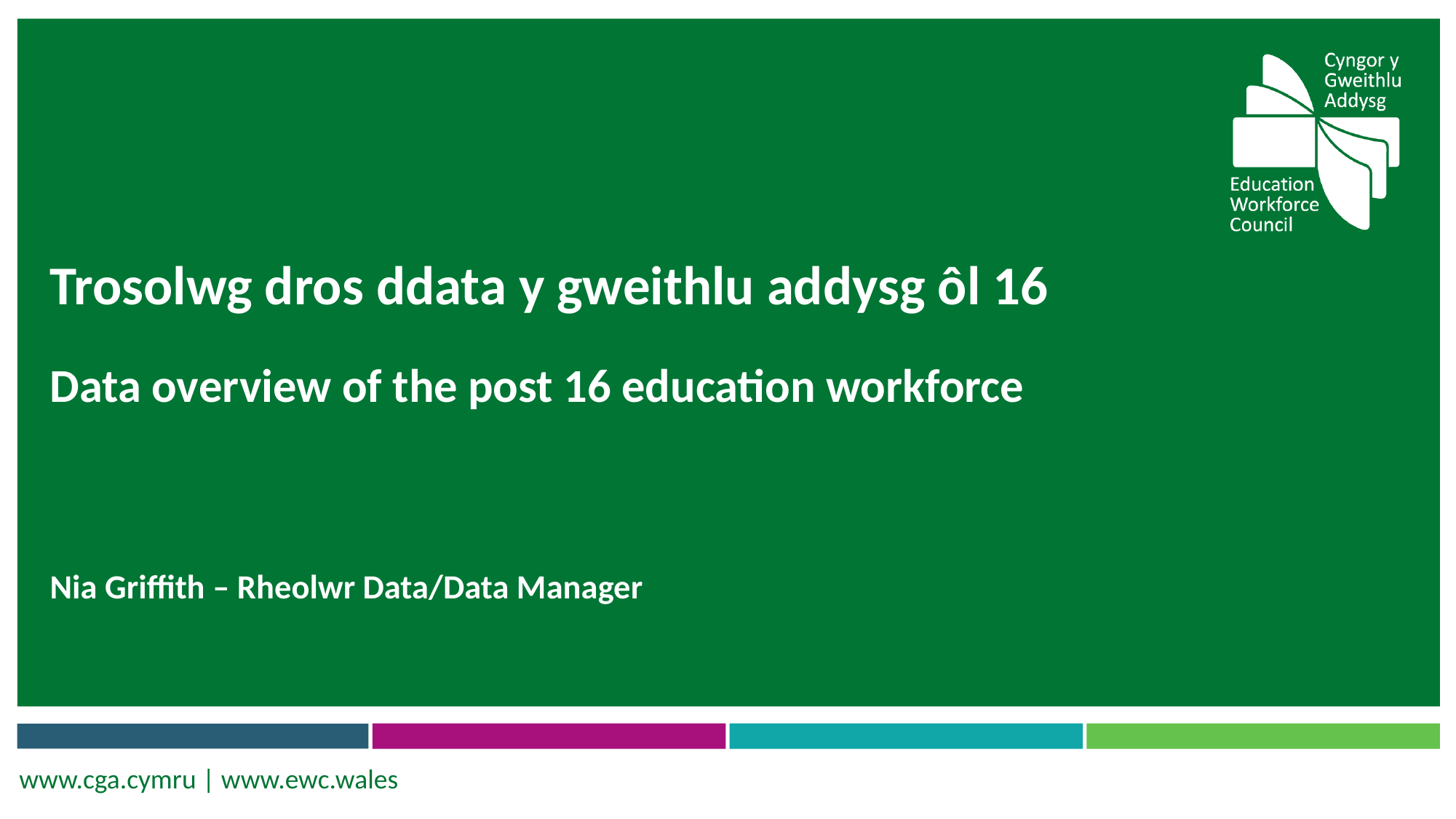

Trosolwg dros ddata y gweithlu addysg ôl 16
Data overview of the post 16 education workforce
Nia Griffith – Rheolwr Data/Data Manager